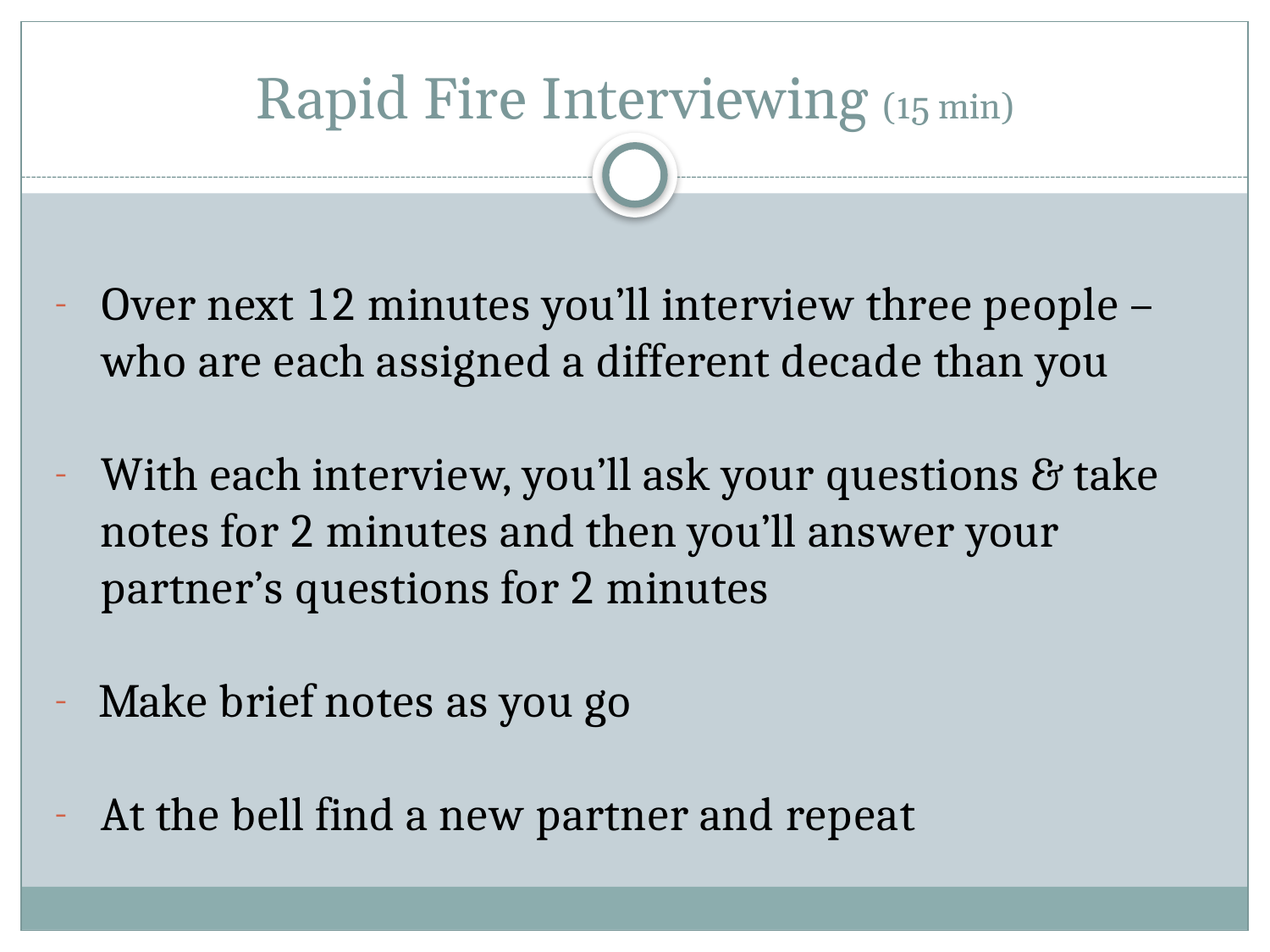

# Rapid Fire Interviewing (15 min)

Over next 12 minutes you’ll interview three people – who are each assigned a different decade than you

With each interview, you’ll ask your questions & take notes for 2 minutes and then you’ll answer your partner’s questions for 2 minutes

Make brief notes as you go

At the bell find a new partner and repeat